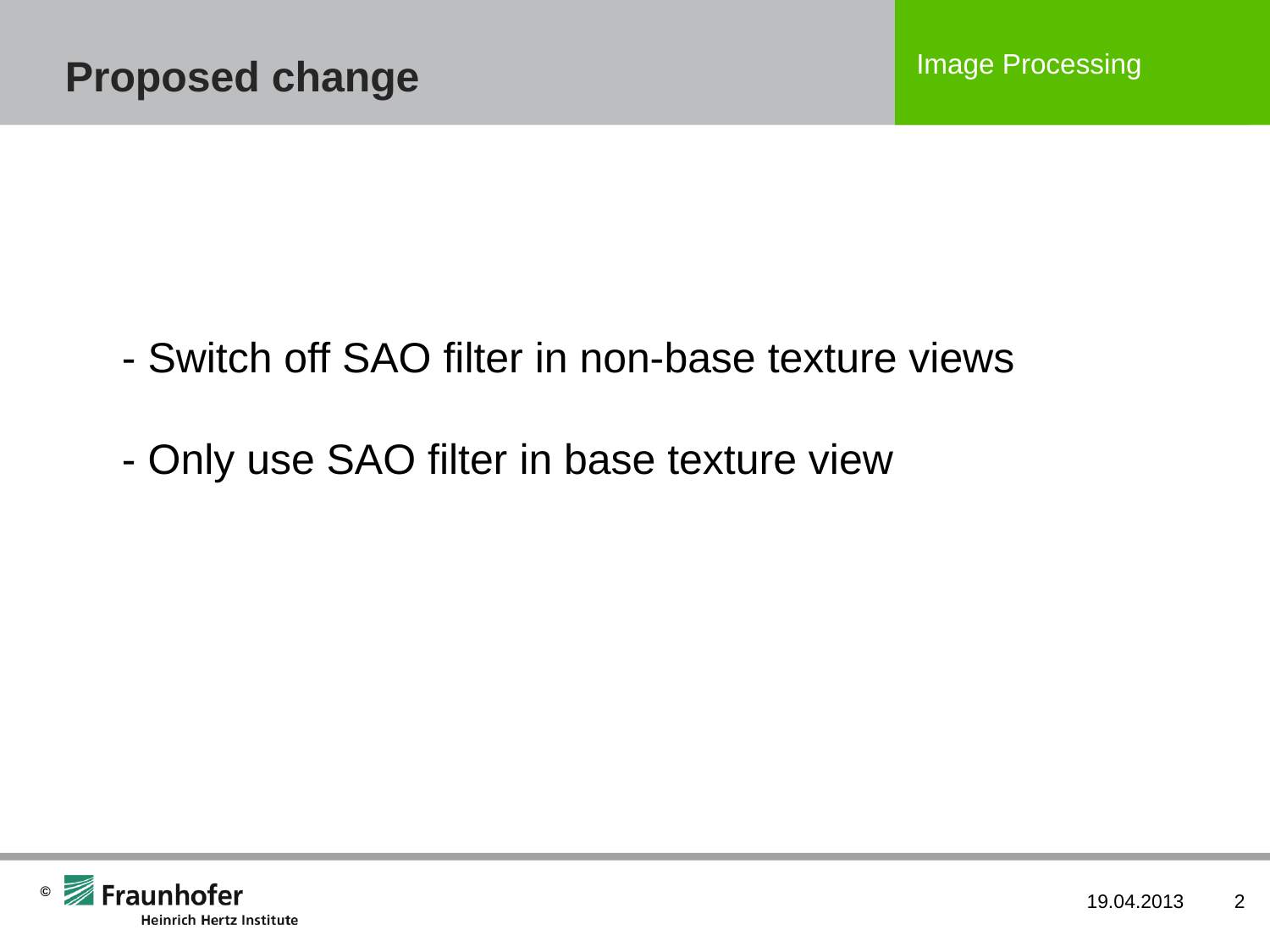

# Proposed change

- Switch off SAO filter in non-base texture views

- Only use SAO filter in base texture view
19.04.2013
2